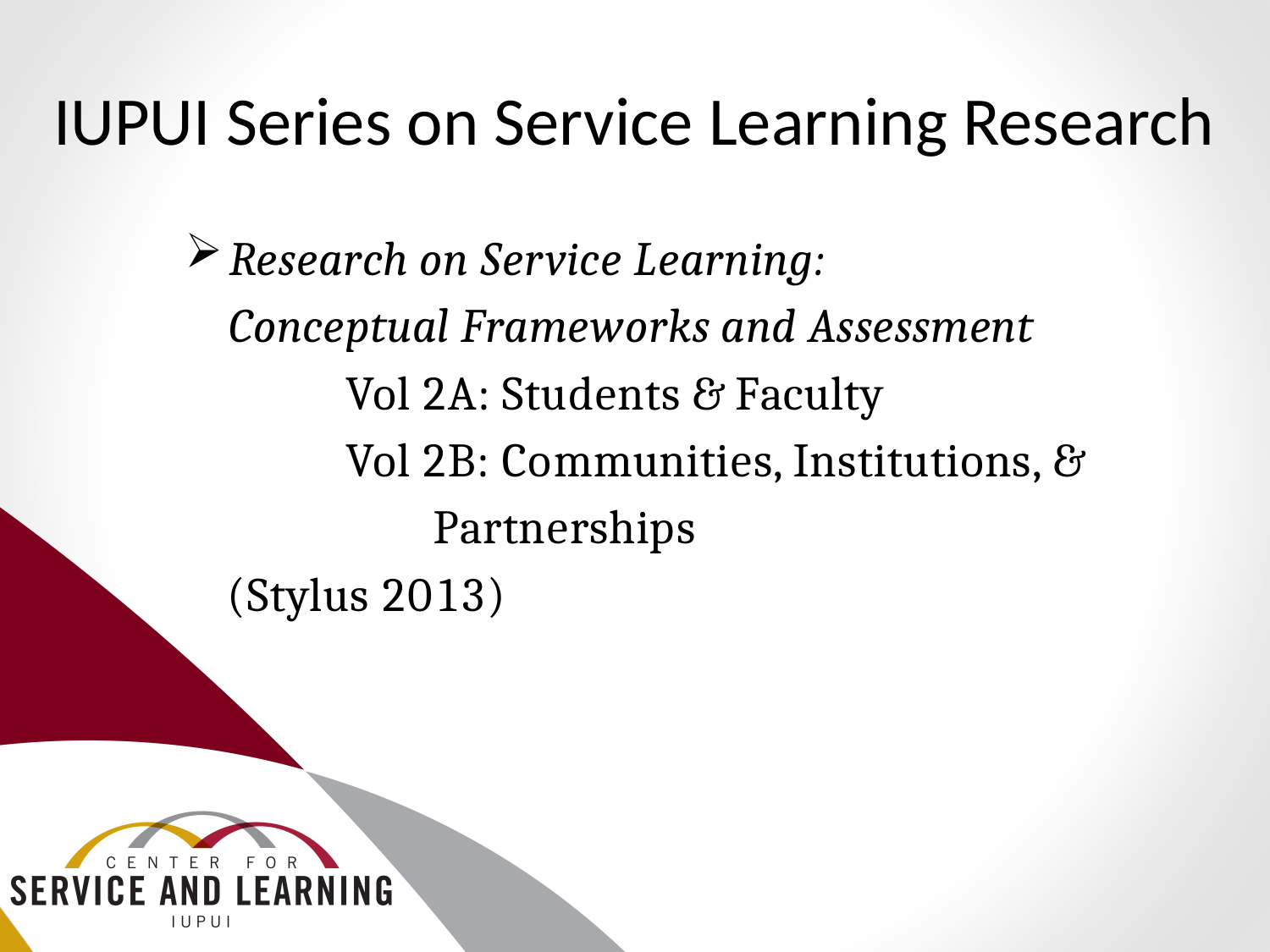

# IUPUI Series on Service Learning Research
Research on Service Learning:
    Conceptual Frameworks and Assessment
	     Vol 2A: Students & Faculty
	     Vol 2B: Communities, Institutions, &
		   Partnerships
    (Stylus 2013)